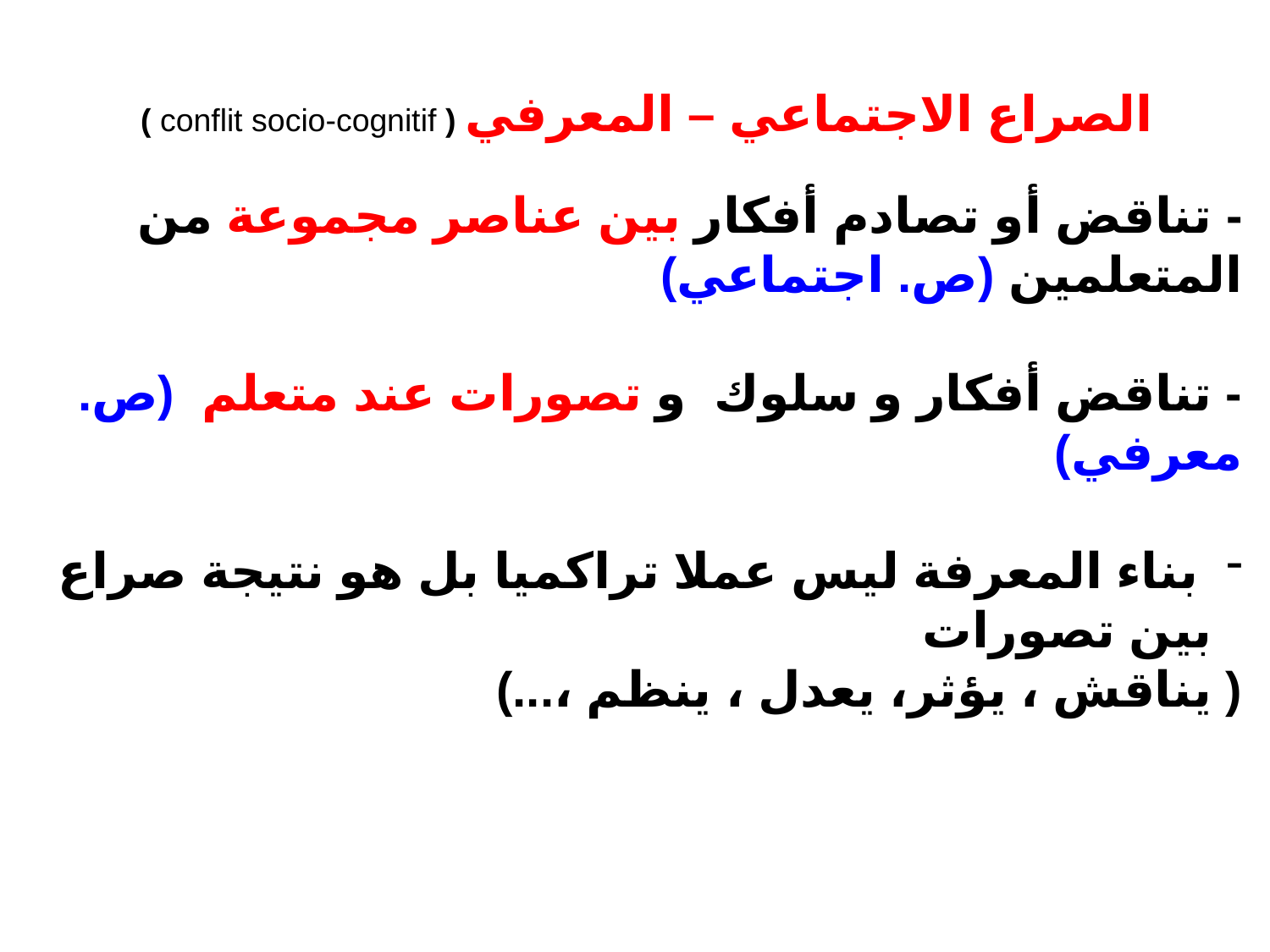

الصراع الاجتماعي – المعرفي ( conflit socio-cognitif )
- تناقض أو تصادم أفكار بين عناصر مجموعة من المتعلمين (ص. اجتماعي)

- تناقض أفكار و سلوك  و تصورات عند متعلم  (ص. معرفي)

 بناء المعرفة ليس عملا تراكميا بل هو نتيجة صراع بين تصورات
( يناقش ، يؤثر، يعدل ، ينظم ،...)